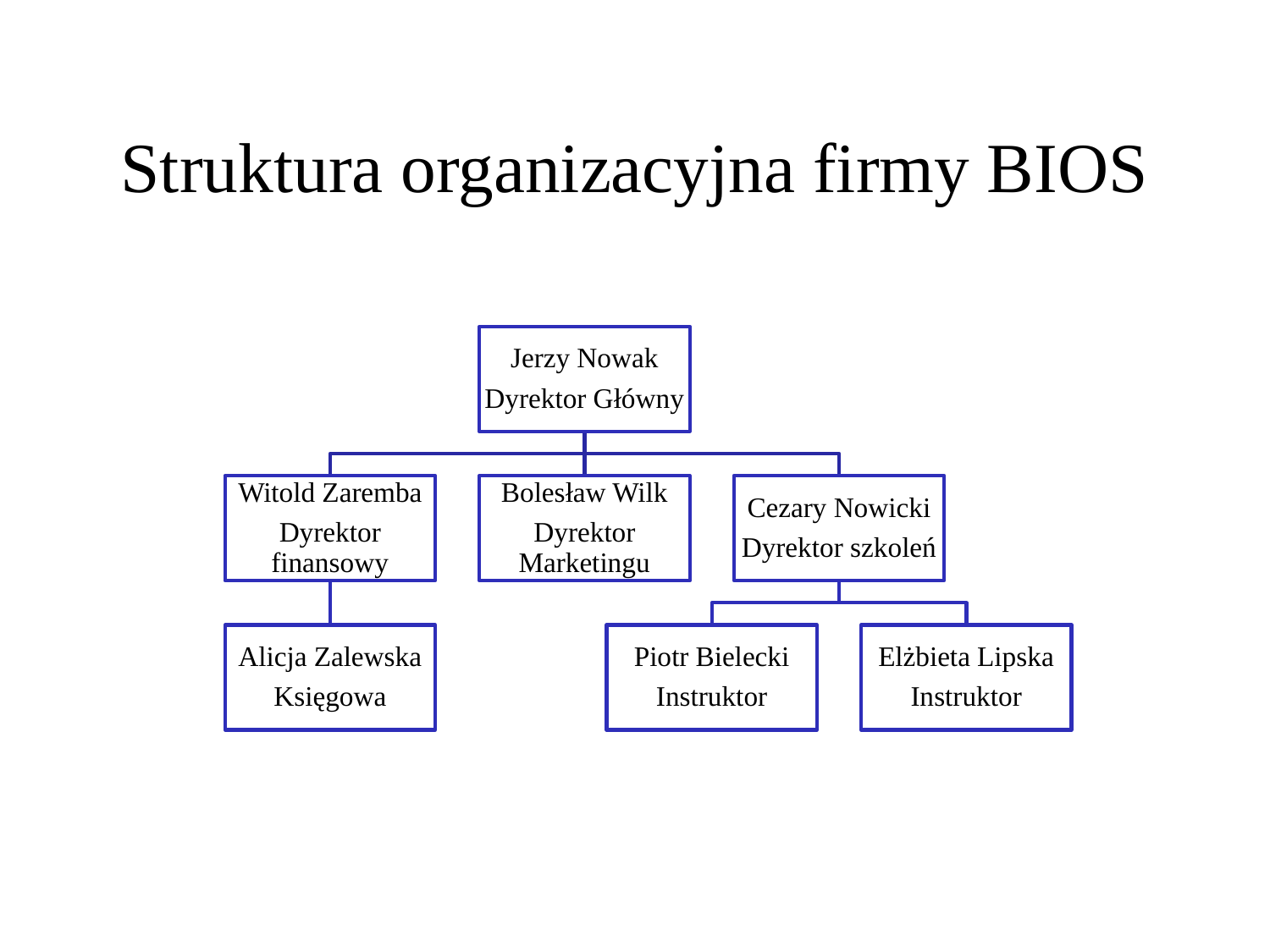

# Struktura organizacyjna firmy BIOS
Jerzy Nowak
Dyrektor Główny
Witold Zaremba
Dyrektor finansowy
Alicja Zalewska
Księgowa
Bolesław Wilk
Dyrektor Marketingu
Cezary Nowicki
Dyrektor szkoleń
Piotr Bielecki
Instruktor
Elżbieta Lipska
Instruktor